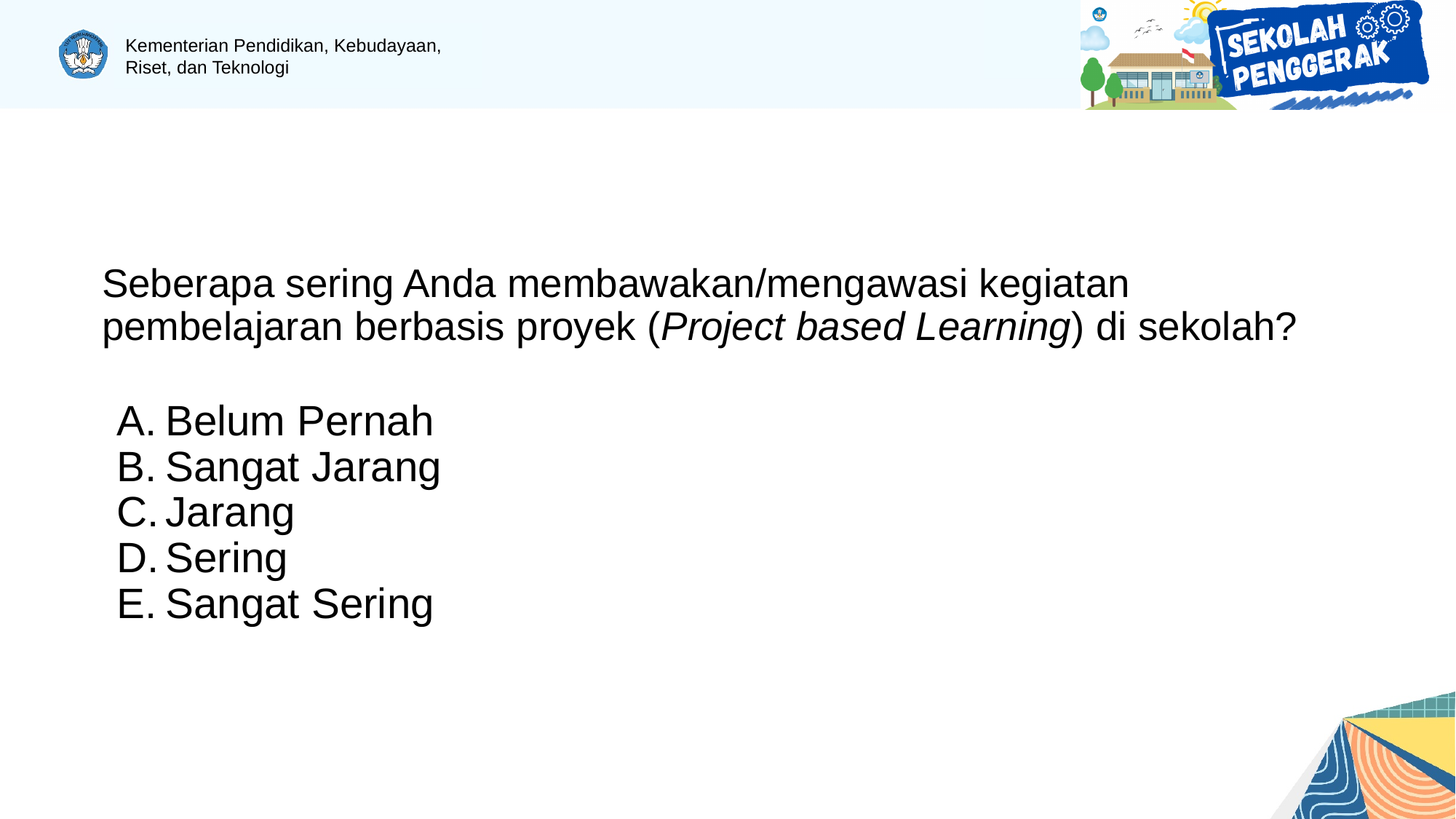

# Seberapa sering Anda membawakan/mengawasi kegiatan pembelajaran berbasis proyek (Project based Learning) di sekolah?
Belum Pernah
Sangat Jarang
Jarang
Sering
Sangat Sering